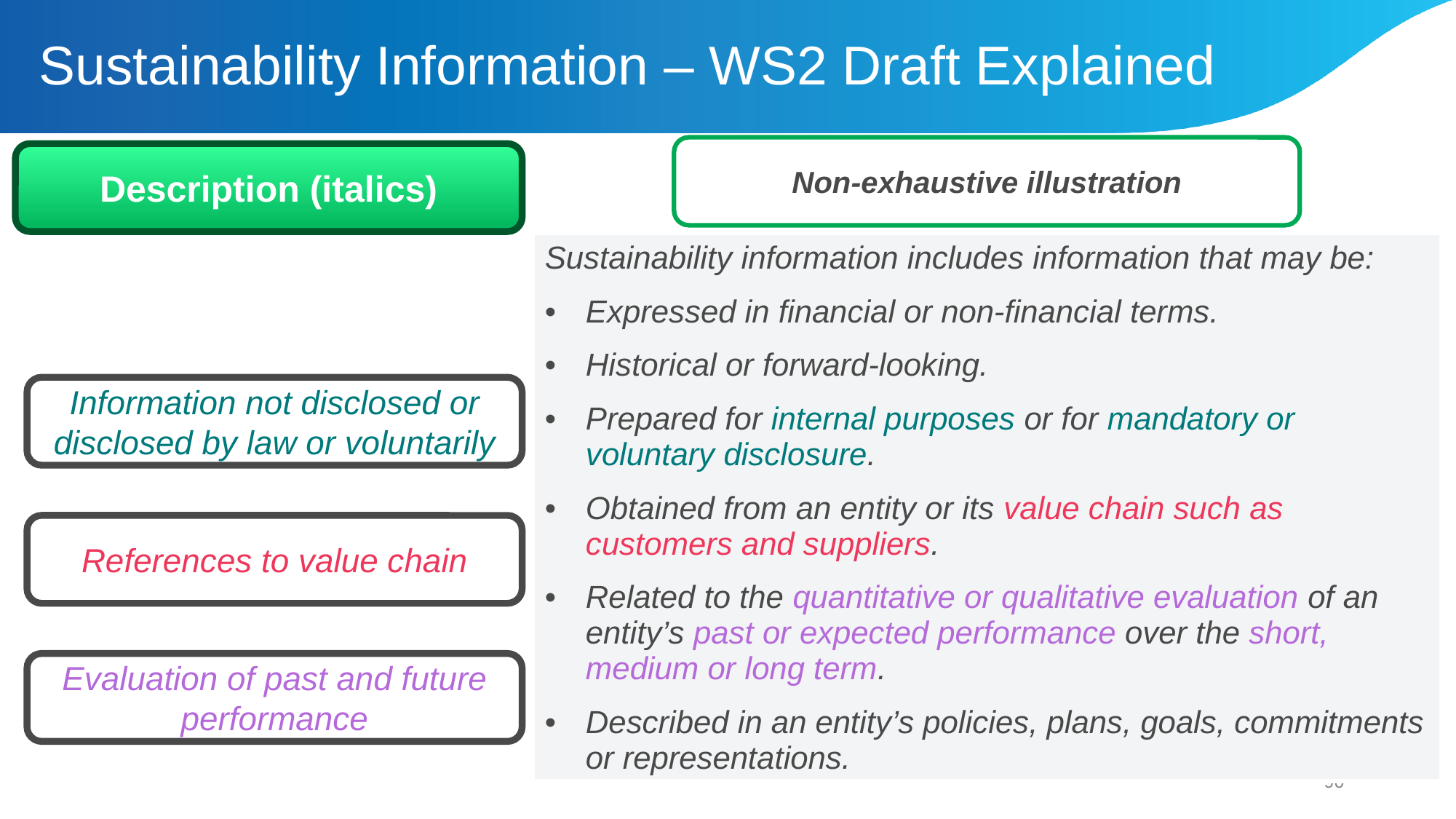

Sustainability Information – WS2 Draft Explained
Non-exhaustive illustration
Description (italics)
| Sustainability information includes information that may be: Expressed in financial or non-financial terms. Historical or forward-looking. Prepared for internal purposes or for mandatory or voluntary disclosure. Obtained from an entity or its value chain such as customers and suppliers. Related to the quantitative or qualitative evaluation of an entity’s past or expected performance over the short, medium or long term. Described in an entity’s policies, plans, goals, commitments or representations. |
| --- |
Information not disclosed or disclosed by law or voluntarily
References to value chain
Evaluation of past and future performance
90